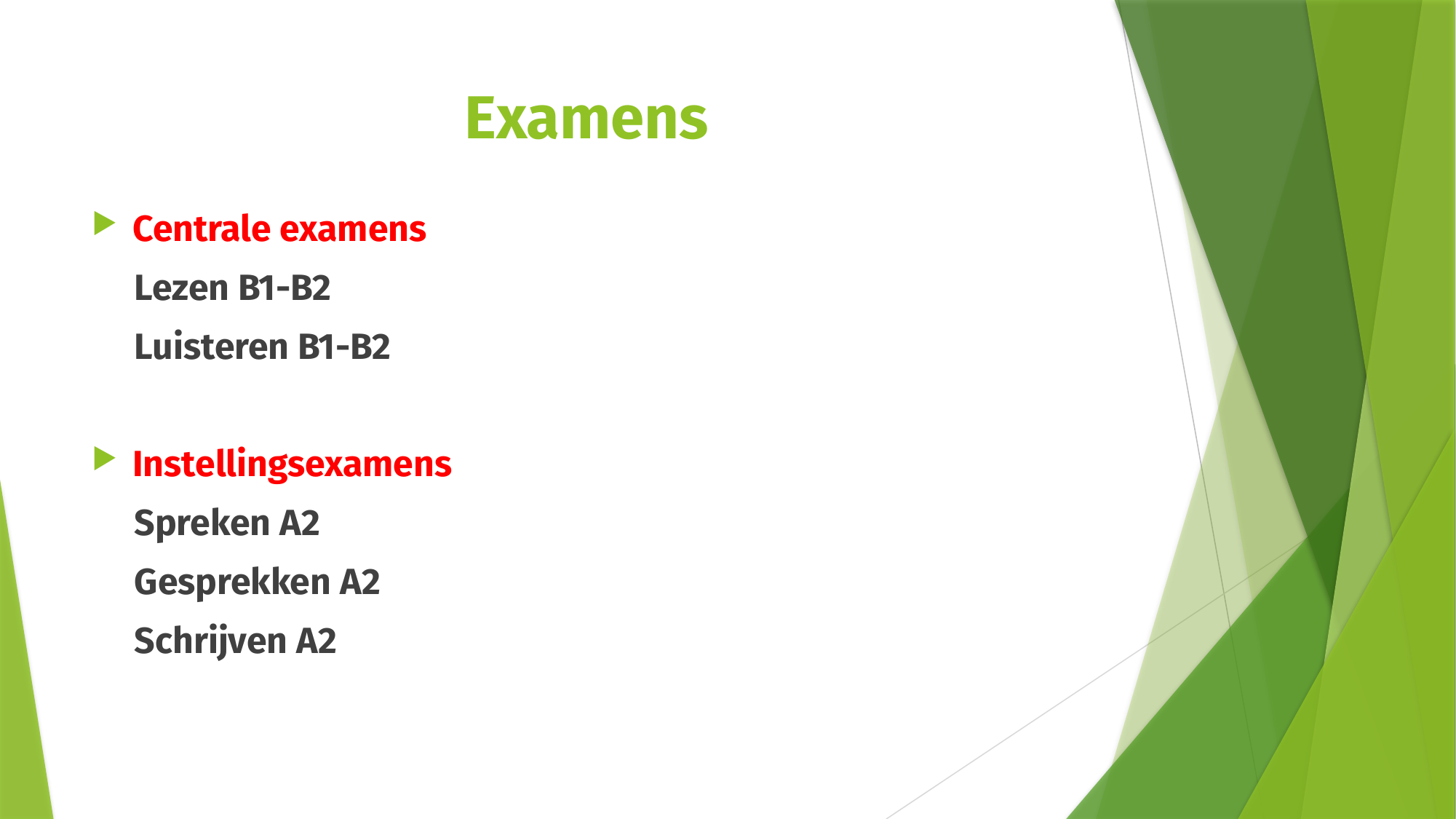

# Examens
Centrale examens
     Lezen B1-B2
     Luisteren B1-B2

Instellingsexamens
     Spreken A2
     Gesprekken A2
     Schrijven A2